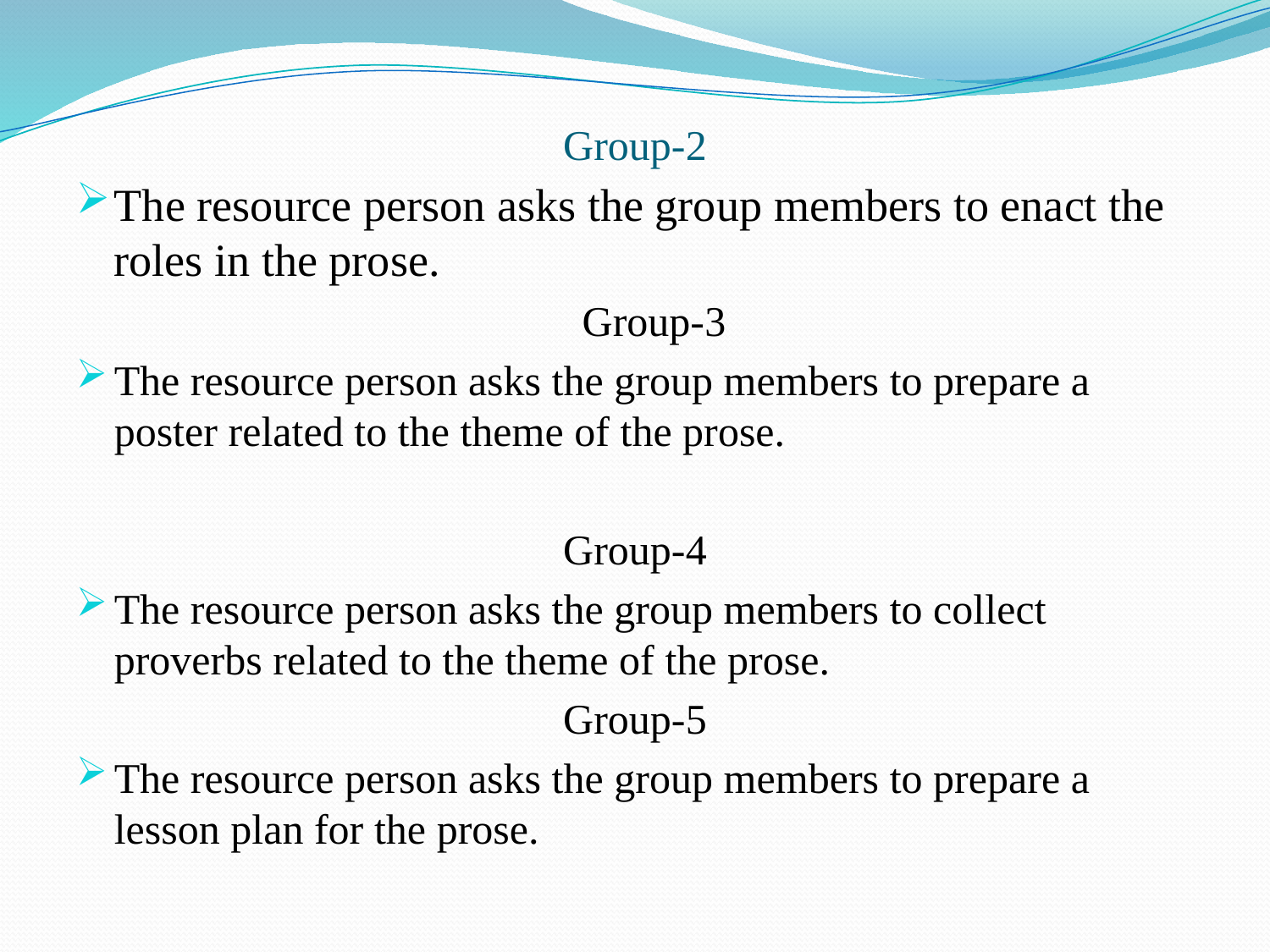

# Group-2
The resource person asks the group members to enact the roles in the prose.
	Group-3
The resource person asks the group members to prepare a poster related to the theme of the prose.

Group-4
The resource person asks the group members to collect proverbs related to the theme of the prose.
Group-5
The resource person asks the group members to prepare a  lesson plan for the prose.